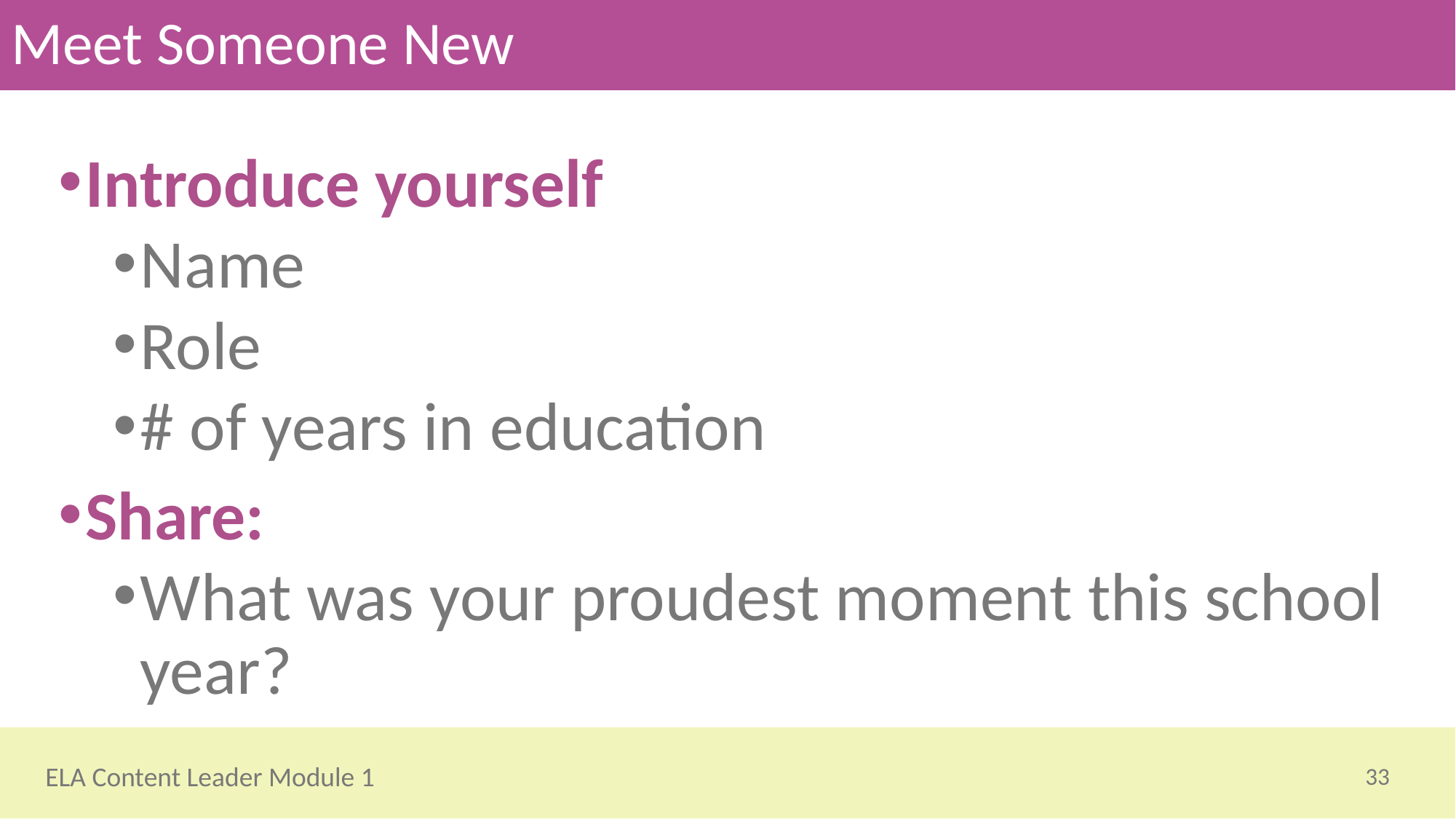

# Meet Someone New
Introduce yourself
Name
Role
# of years in education
Share:
What was your proudest moment this school year?
33